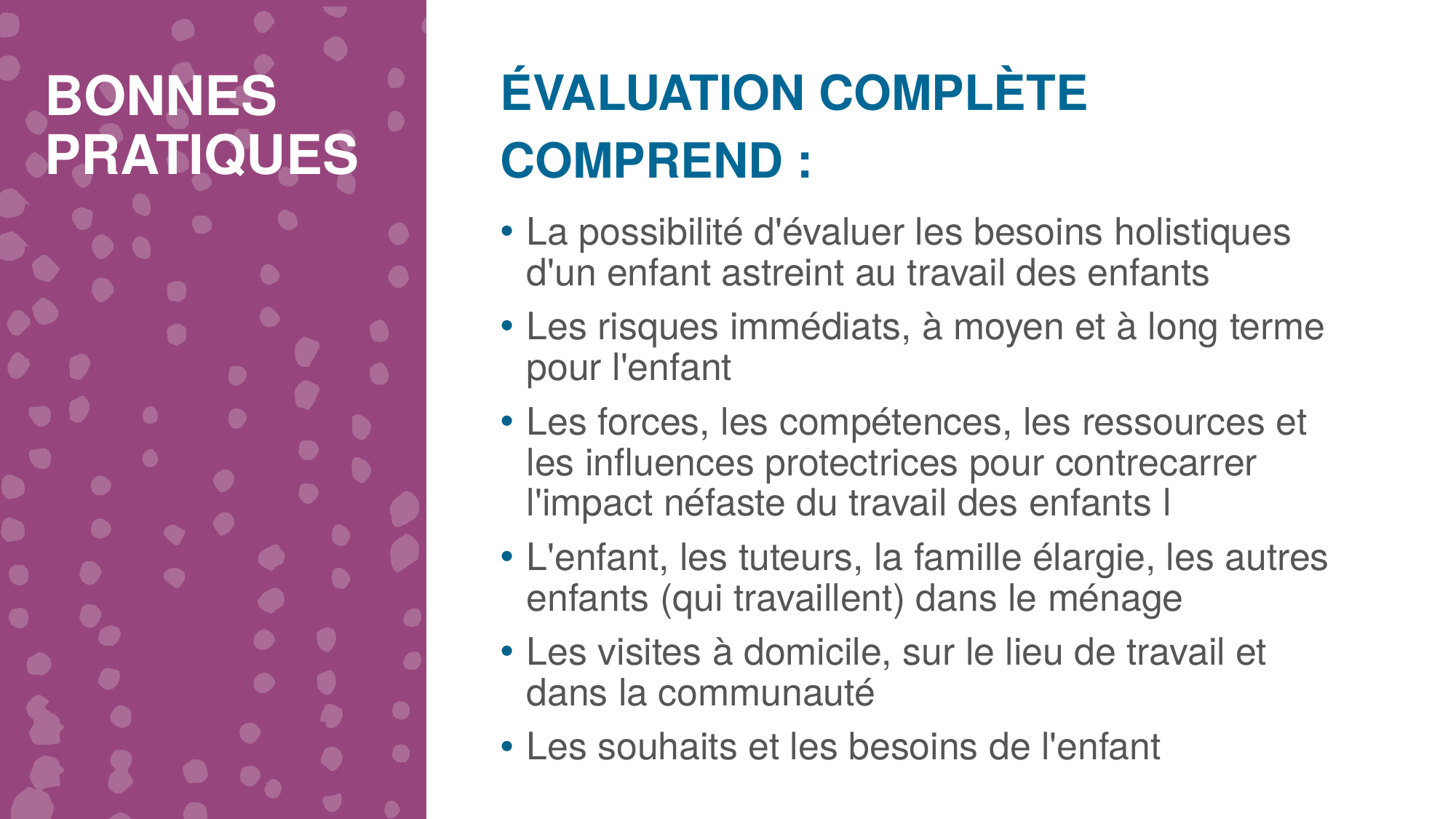

BONNES PRATIQUES
ÉVALUATION COMPLÈTE
COMPREND :
La possibilité d'évaluer les besoins holistiques d'un enfant astreint au travail des enfants
Les risques immédiats, à moyen et à long terme pour l'enfant
Les forces, les compétences, les ressources et les influences protectrices pour contrecarrer l'impact néfaste du travail des enfants l
L'enfant, les tuteurs, la famille élargie, les autres enfants (qui travaillent) dans le ménage
Les visites à domicile, sur le lieu de travail et dans la communauté
Les souhaits et les besoins de l'enfant